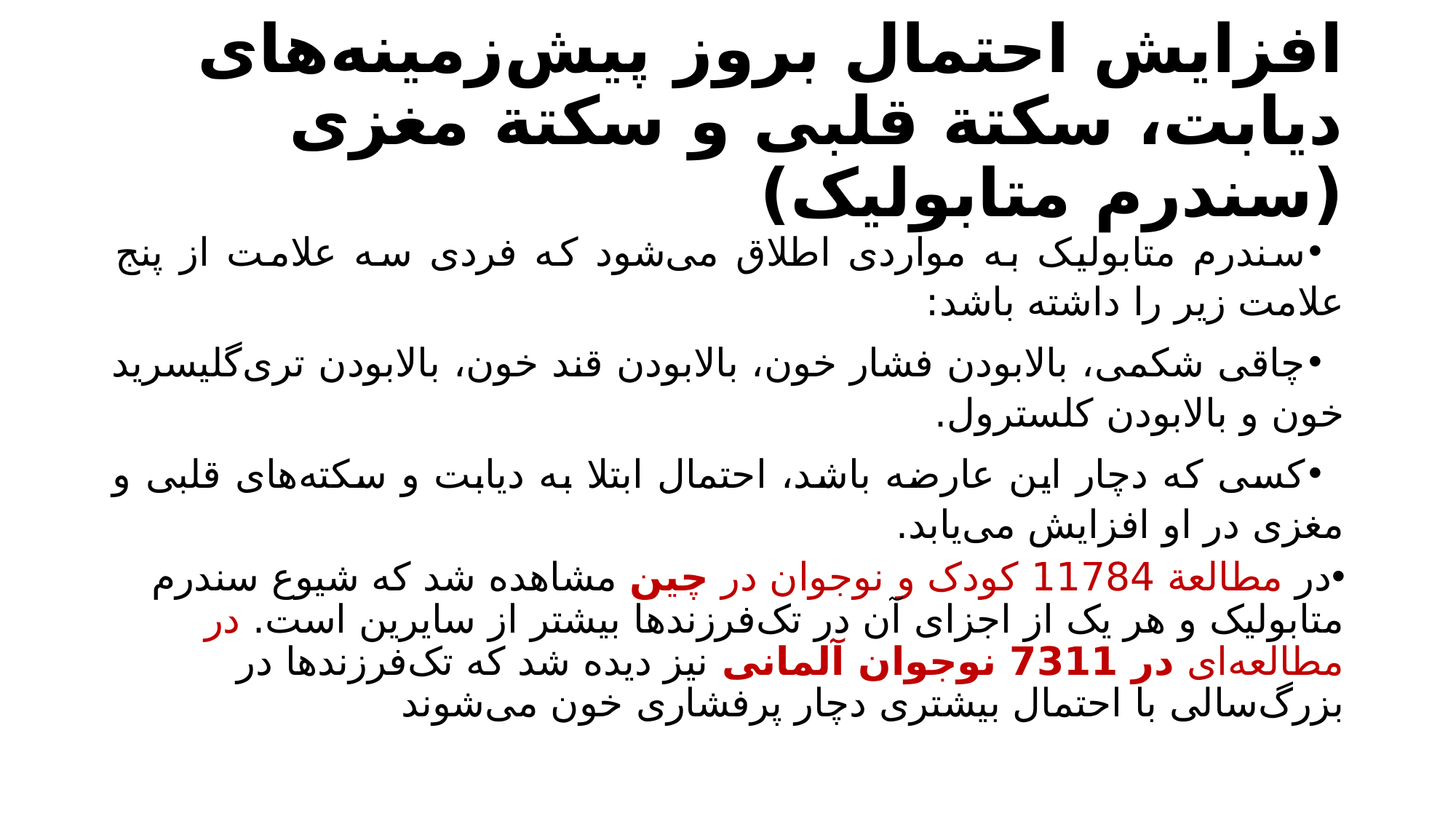

# افزایش احتمال بروز پیش‌زمینه‌های دیابت، سکتة قلبی و سکتة مغزی (سندرم متابولیک)
سندرم متابولیک به مواردی اطلاق می‌شود که فردی سه علامت از پنج علامت زیر را داشته باشد:
چاقی شکمی، بالابودن فشار خون، بالابودن قند خون، بالابودن تری‌گلیسرید خون و بالابودن کلسترول.
کسی که دچار این عارضه باشد، احتمال ابتلا به دیابت و سکته‌های قلبی و مغزی در او افزایش می‌یابد.
در مطالعة 11784 کودک و نوجوان در چین مشاهده شد که شیوع سندرم متابولیک و هر یک از اجزای آن در تک‌فرزندها بیشتر از سایرین است. در مطالعه‌ای در 7311 نوجوان آلمانی نیز دیده شد که تک‌فرزندها در بزرگ‌سالی با احتمال بیشتری دچار پرفشاری خون می‌شوند